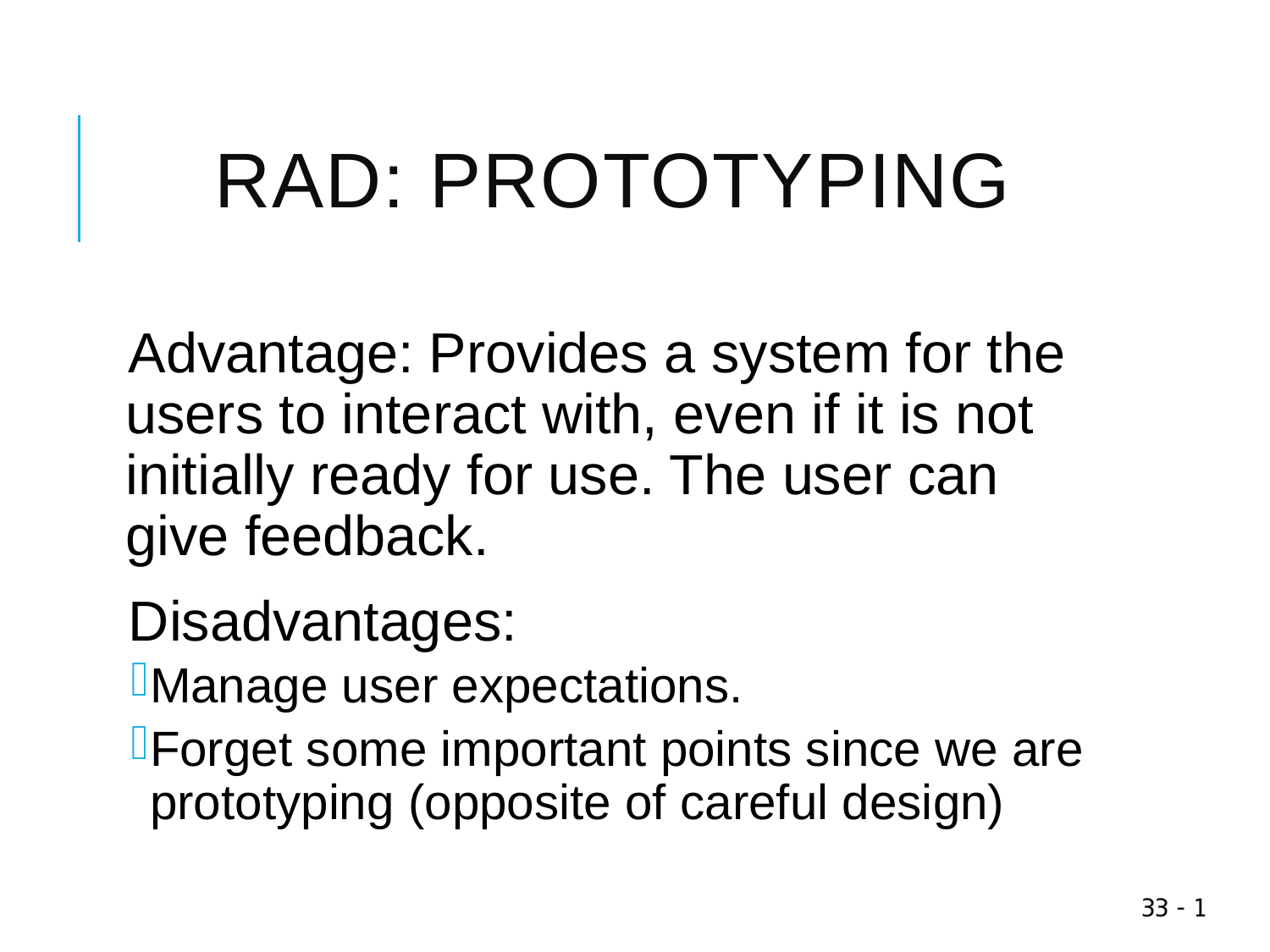

# RAD: Prototyping
Advantage: Provides a system for the users to interact with, even if it is not initially ready for use. The user can give feedback.
Disadvantages:
Manage user expectations.
Forget some important points since we are prototyping (opposite of careful design)

1 - 33